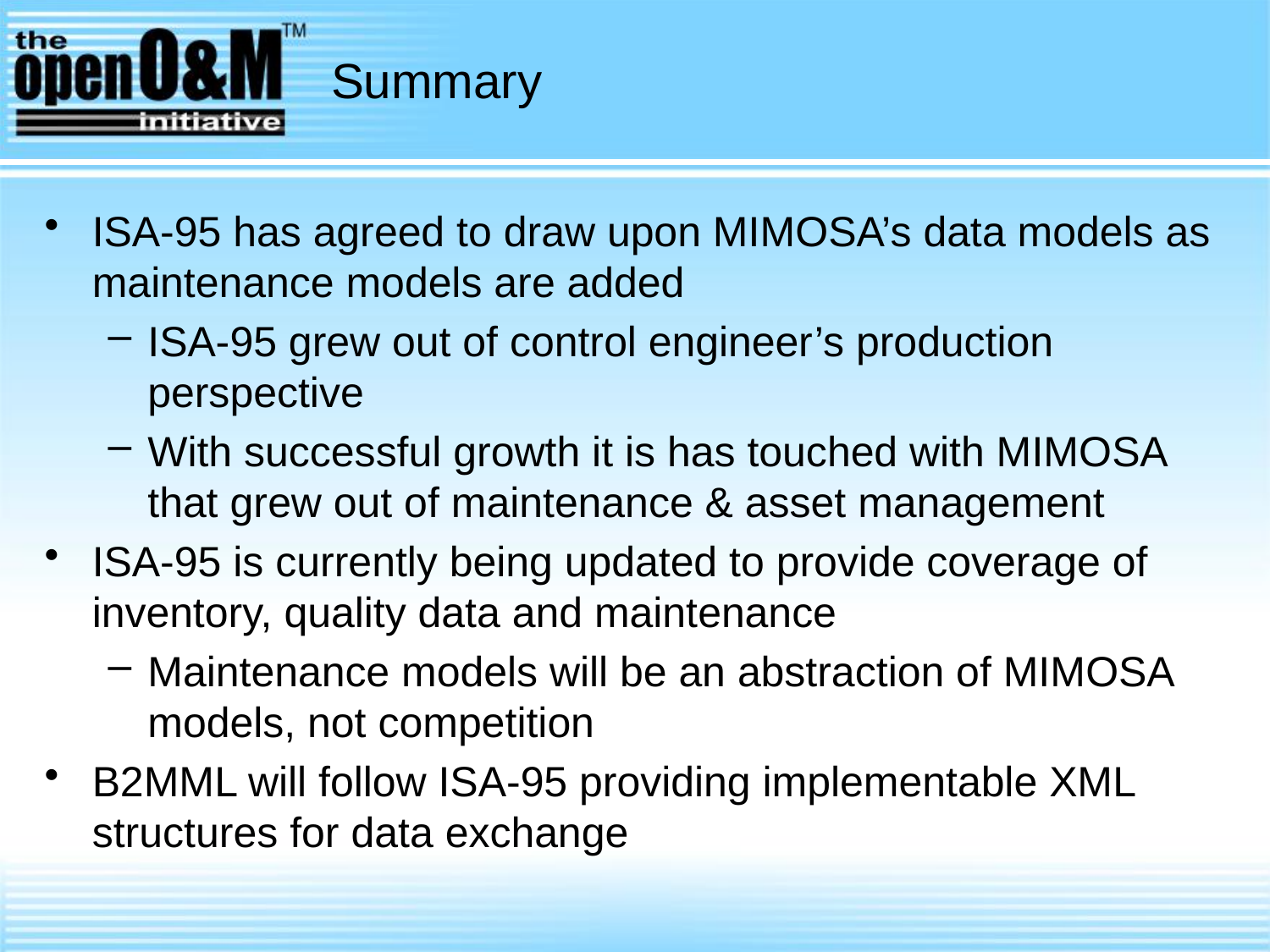

# Summary
ISA-95 has agreed to draw upon MIMOSA’s data models as maintenance models are added
ISA-95 grew out of control engineer’s production perspective
With successful growth it is has touched with MIMOSA that grew out of maintenance & asset management
ISA-95 is currently being updated to provide coverage of inventory, quality data and maintenance
Maintenance models will be an abstraction of MIMOSA models, not competition
B2MML will follow ISA-95 providing implementable XML structures for data exchange